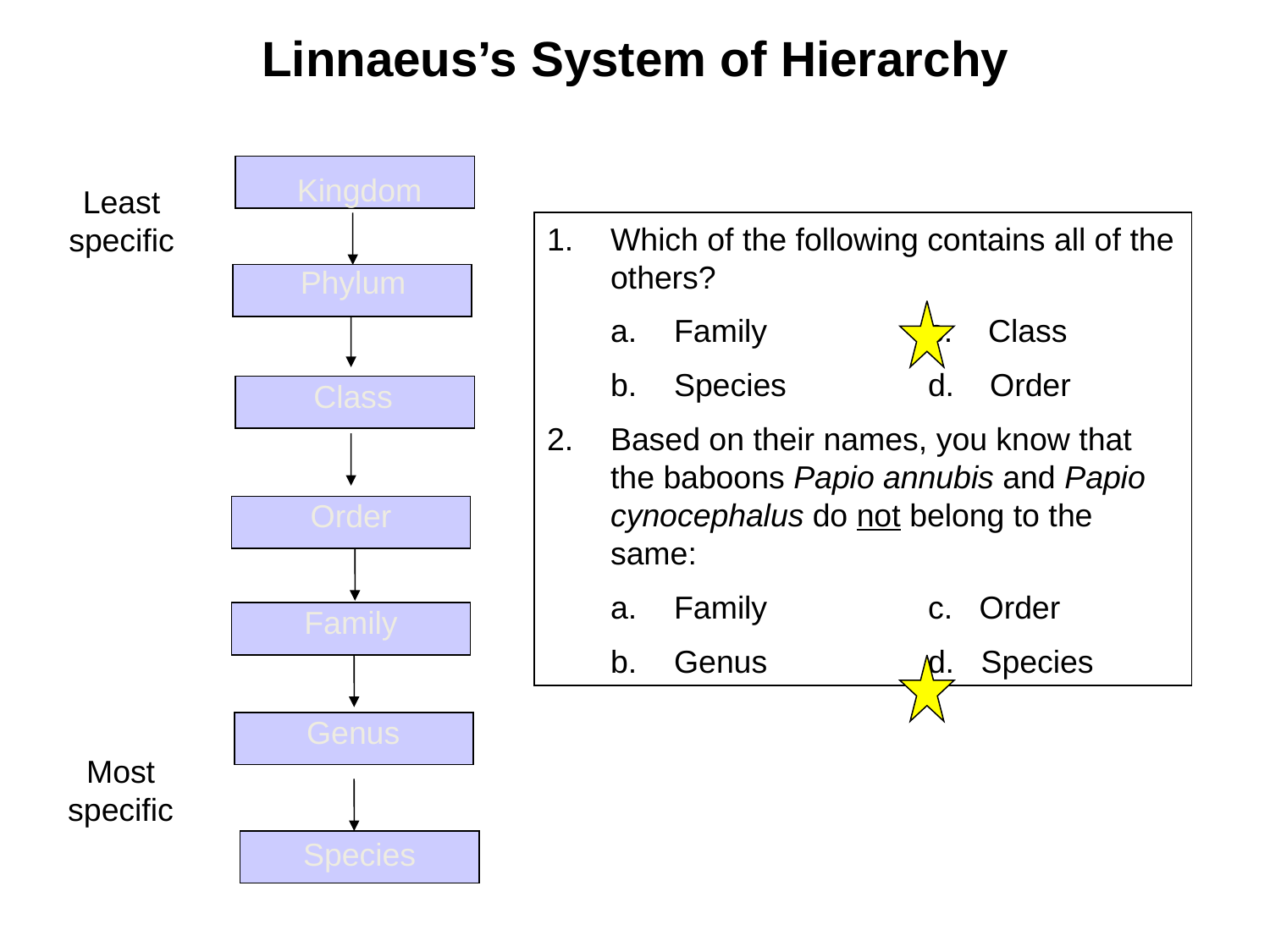

Linnaeus’s System of Hierarchy

Kingdom
Least specific

Which of the following contains all of the others?
Family		c.    Class
Species	   	d.    Order
Based on their names, you know that the baboons Papio annubis and Papio cynocephalus do not belong to the same:
Family		c.   Order
Genus		d.   Species
Phylum

Class

Order

Family

Genus

Most specific

Species
Go to Section: